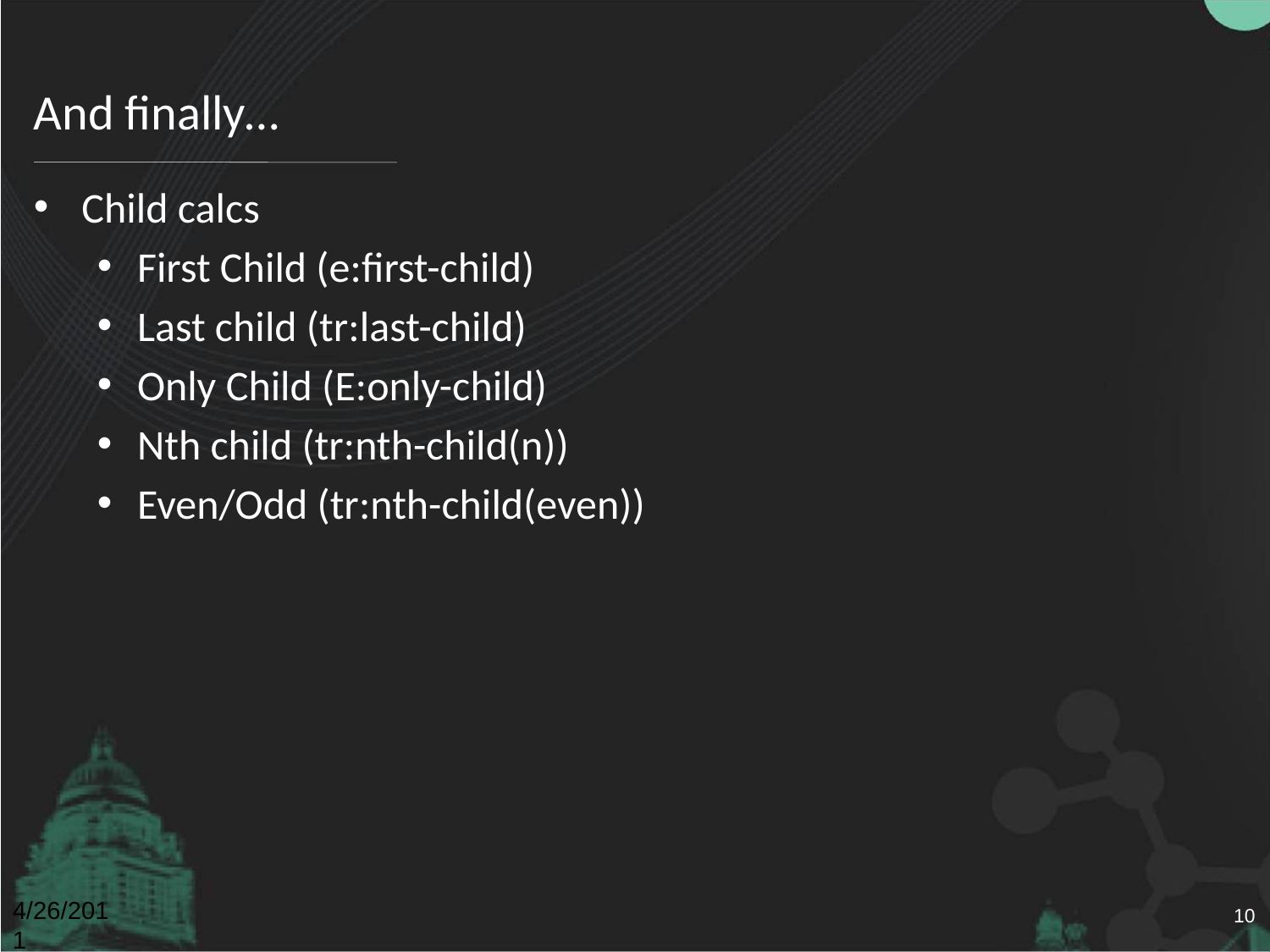

# And finally…
Child calcs
First Child (e:first-child)
Last child (tr:last-child)
Only Child (E:only-child)
Nth child (tr:nth-child(n))
Even/Odd (tr:nth-child(even))

4/26/2011
10